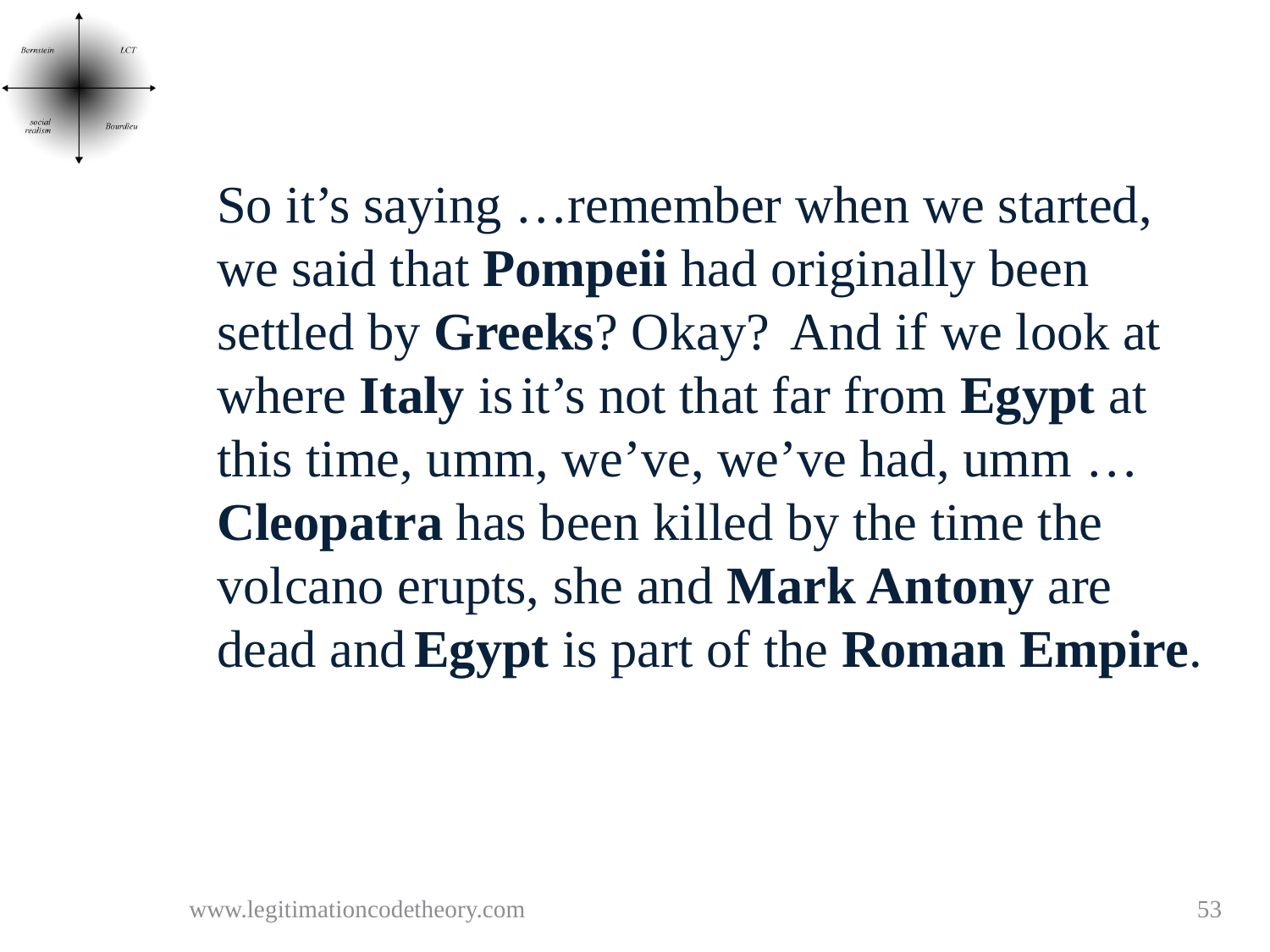

So it’s saying …remember when we started, we said that Pompeii had originally been settled by Greeks? Okay?  And if we look at where Italy is it’s not that far from Egypt at this time, umm, we’ve, we’ve had, umm … Cleopatra has been killed by the time the volcano erupts, she and Mark Antony are dead and Egypt is part of the Roman Empire.
www.legitimationcodetheory.com
53